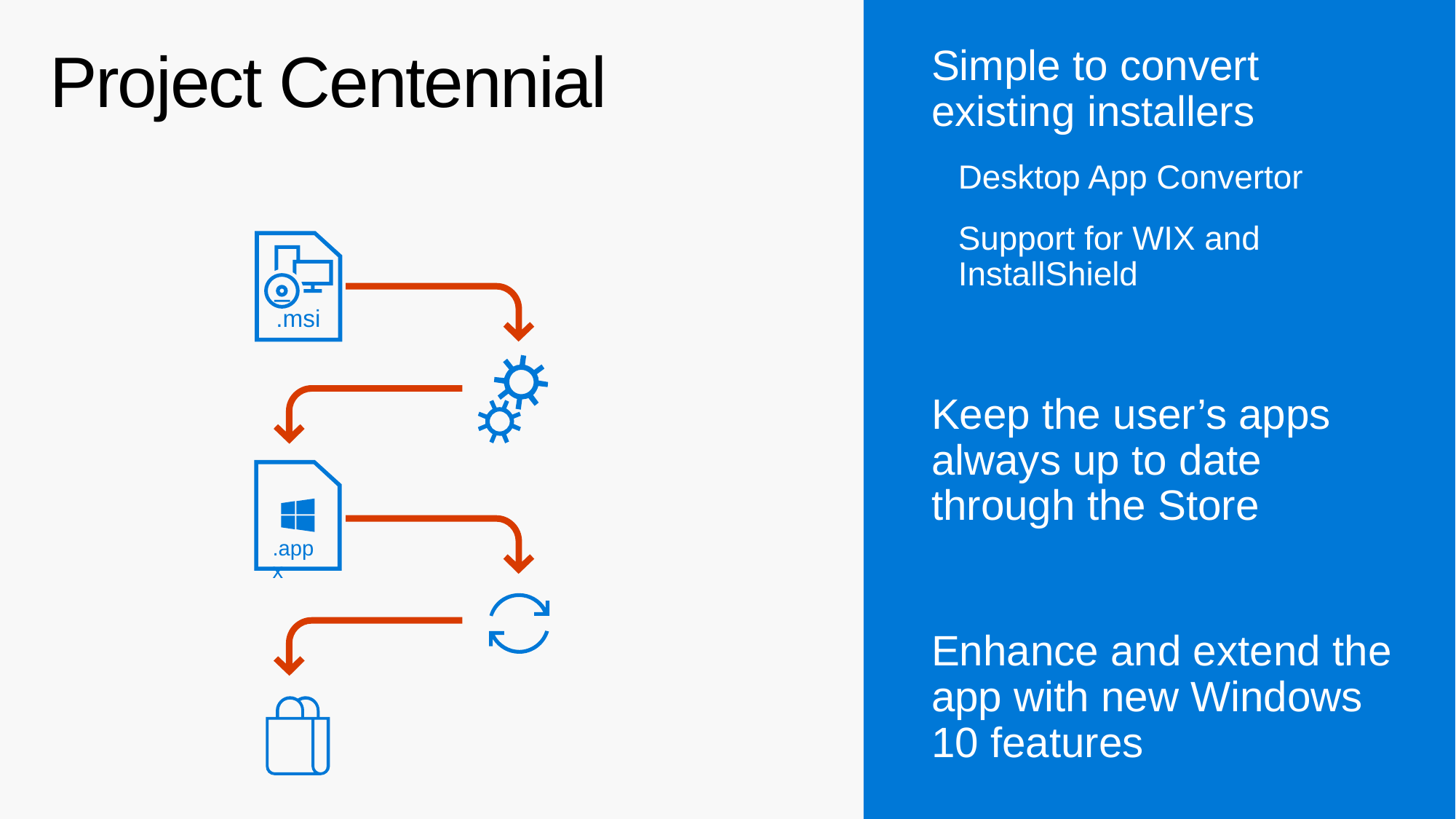

Simple to convert existing installers
Desktop App Convertor
Support for WIX and InstallShield

Keep the user’s apps always up to date through the Store

Enhance and extend the app with new Windows 10 features
# Project Centennial

.msi

.appx